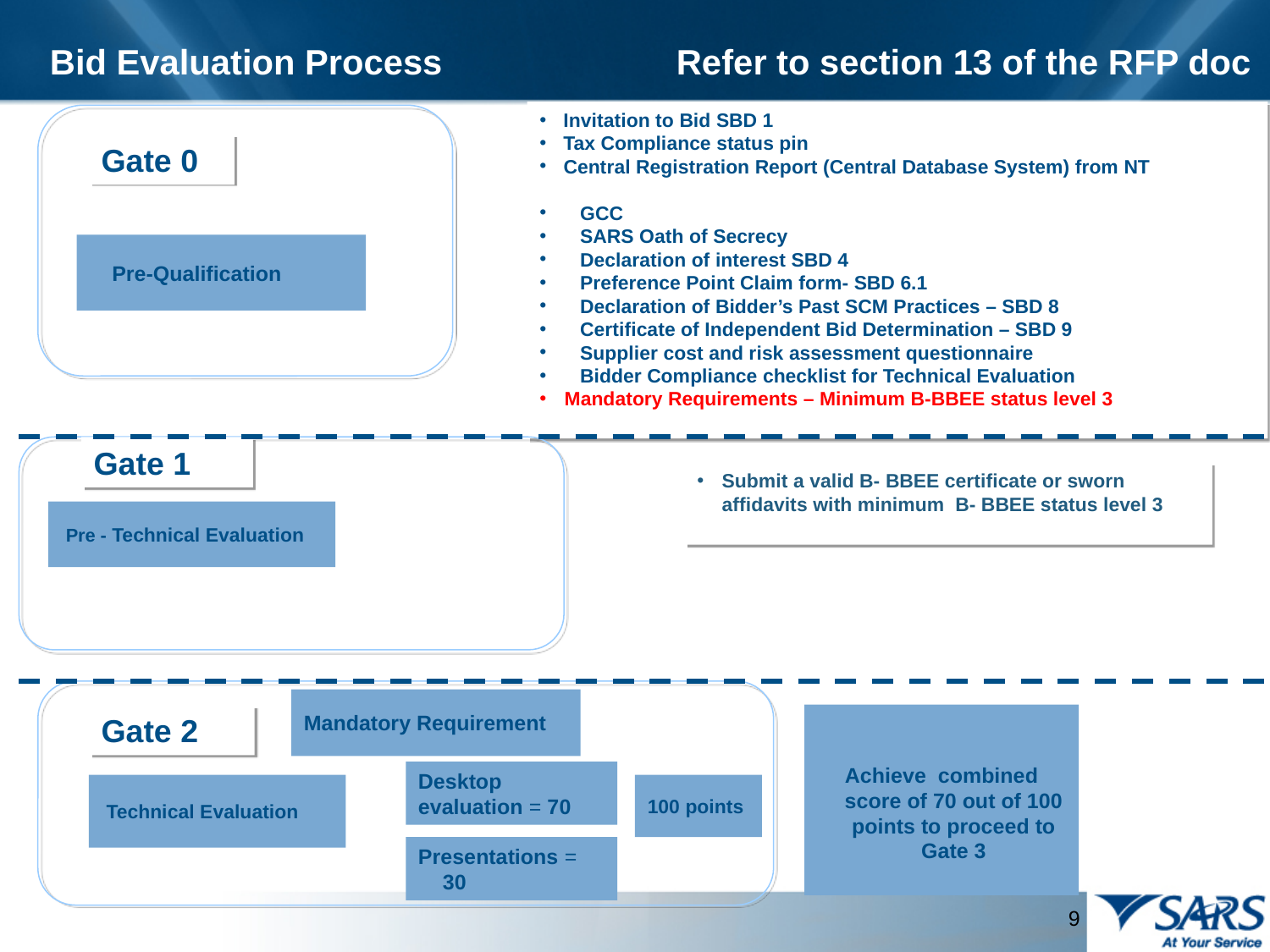

Bid Evaluation Process                        Refer to section 13 of the RFP doc
Invitation to Bid SBD 1
Tax Compliance status pin
Central Registration Report (Central Database System) from NT
   GCC
   SARS Oath of Secrecy
   Declaration of interest SBD 4
   Preference Point Claim form- SBD 6.1
   Declaration of Bidder’s Past SCM Practices – SBD 8
   Certificate of Independent Bid Determination – SBD 9
   Supplier cost and risk assessment questionnaire
   Bidder Compliance checklist for Technical Evaluation
Mandatory Requirements – Minimum B-BBEE status level 3

Gate 0
Pre-Qualification

Gate 1
Submit a valid B- BBEE certificate or sworn affidavits with minimum  B- BBEE status level 3

 Pre - Technical Evaluation

Mandatory Requirement
Gate 2

Achieve  combined score of 70 out of 100 points to proceed to Gate 3
Desktop
evaluation = 70
 Technical Evaluation
100 points
Presentations = 30
                9